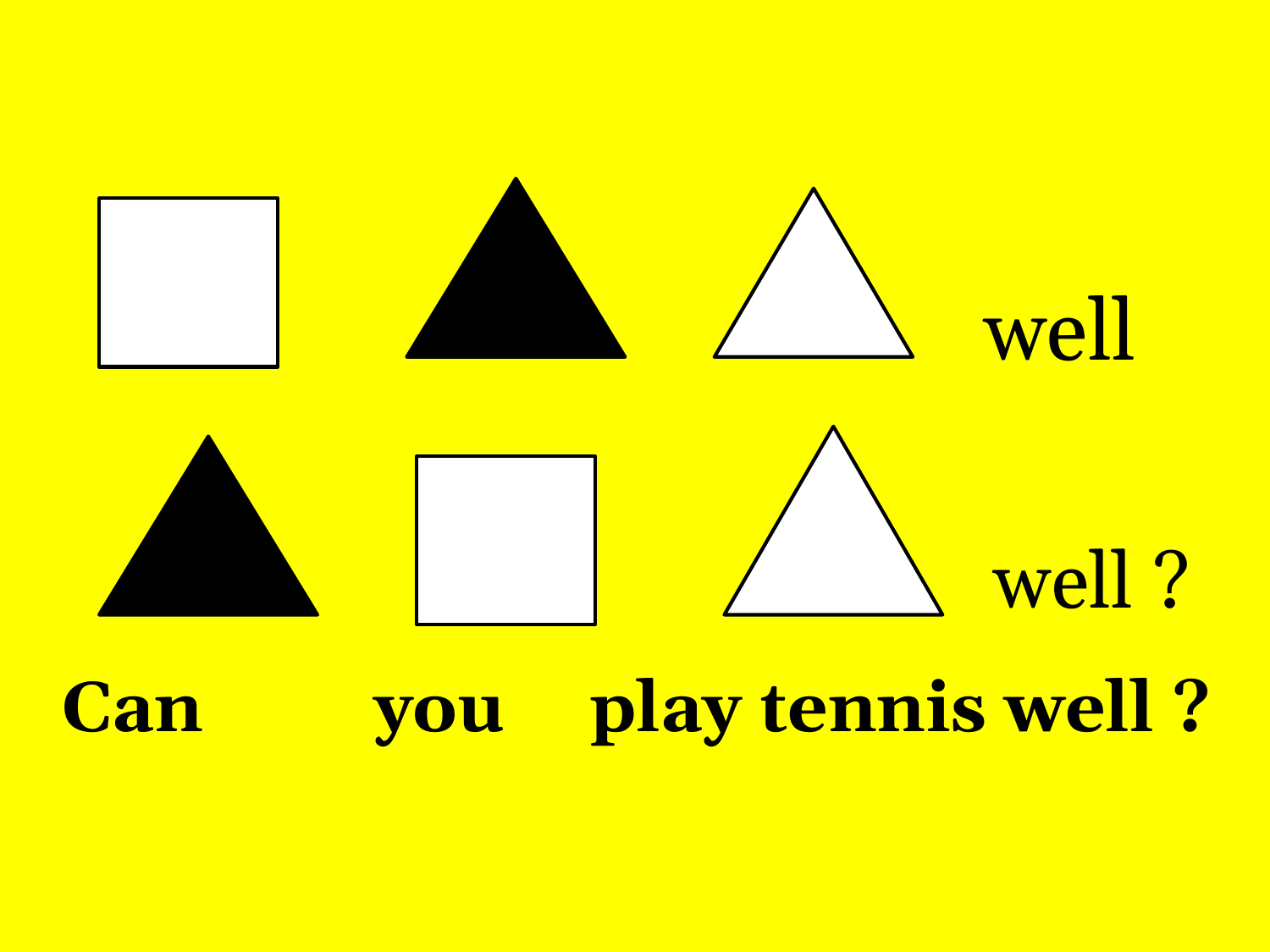

well

well ?
Can          you     play tennis well ?